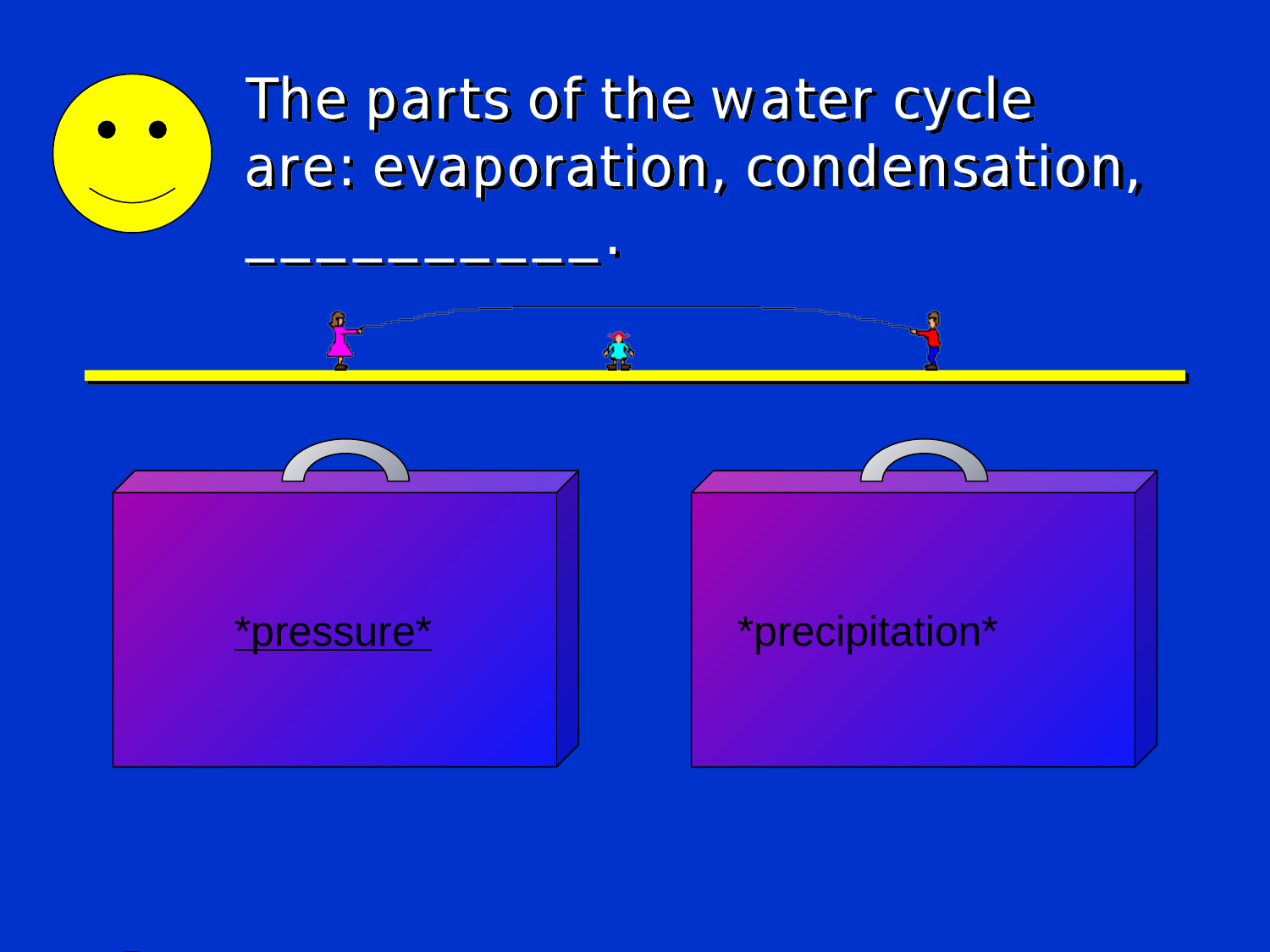

# The parts of the water cycle are: evaporation, condensation, __________.
*pressure*
*precipitation*